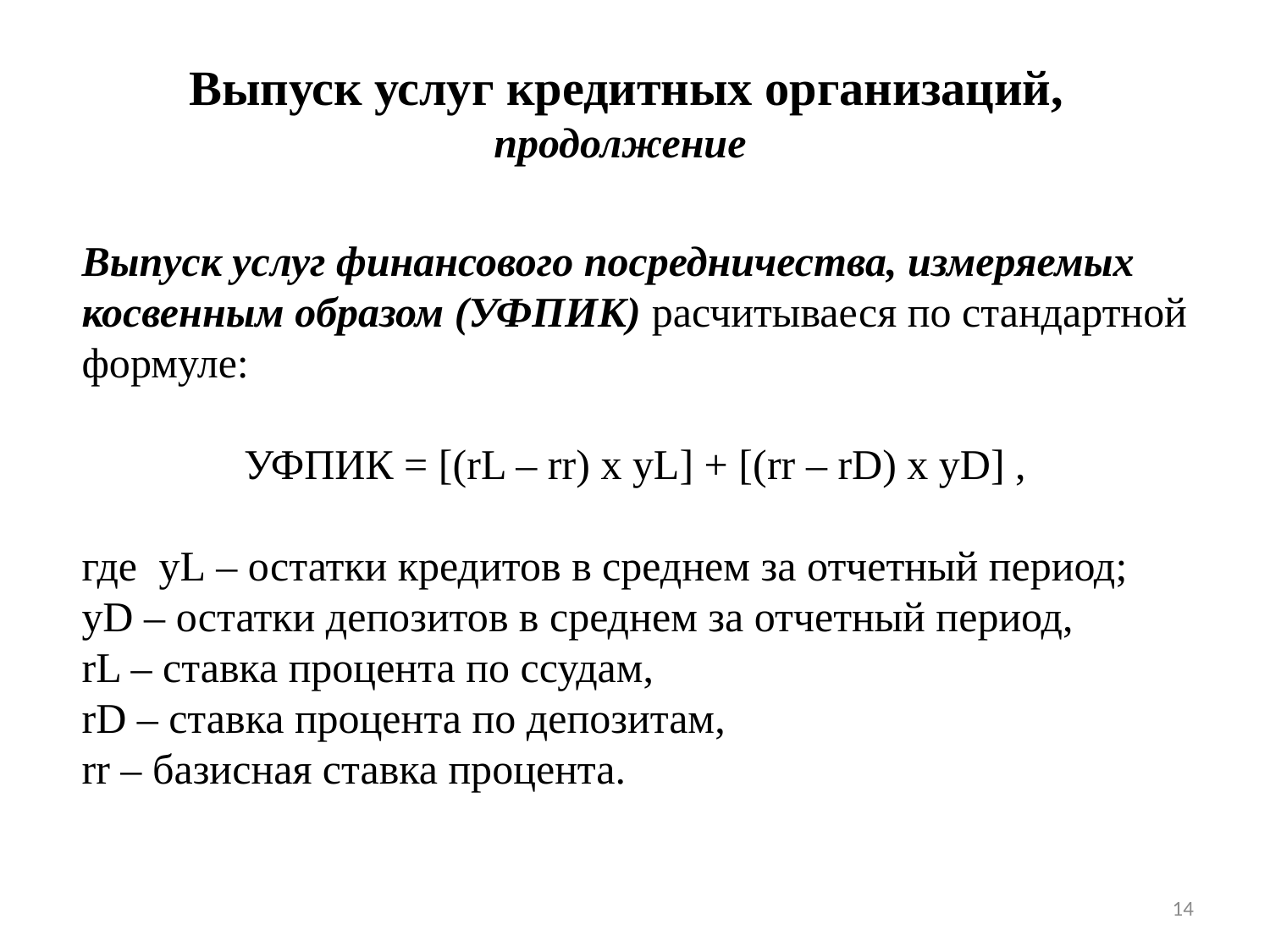

Выпуск услуг кредитных организаций, продолжение
Выпуск услуг финансового посредничества, измеряемых косвенным образом (УФПИК) расчитываеся по стандартной формуле:

УФПИК = [(rL – rr) x yL] + [(rr – rD) x yD] ,

где  yL – остатки кредитов в среднем за отчетный период;
yD – остатки депозитов в среднем за отчетный период,
rL – ставка процента по ссудам,
rD – ставка процента по депозитам,
rr – базисная ставка процента.
14